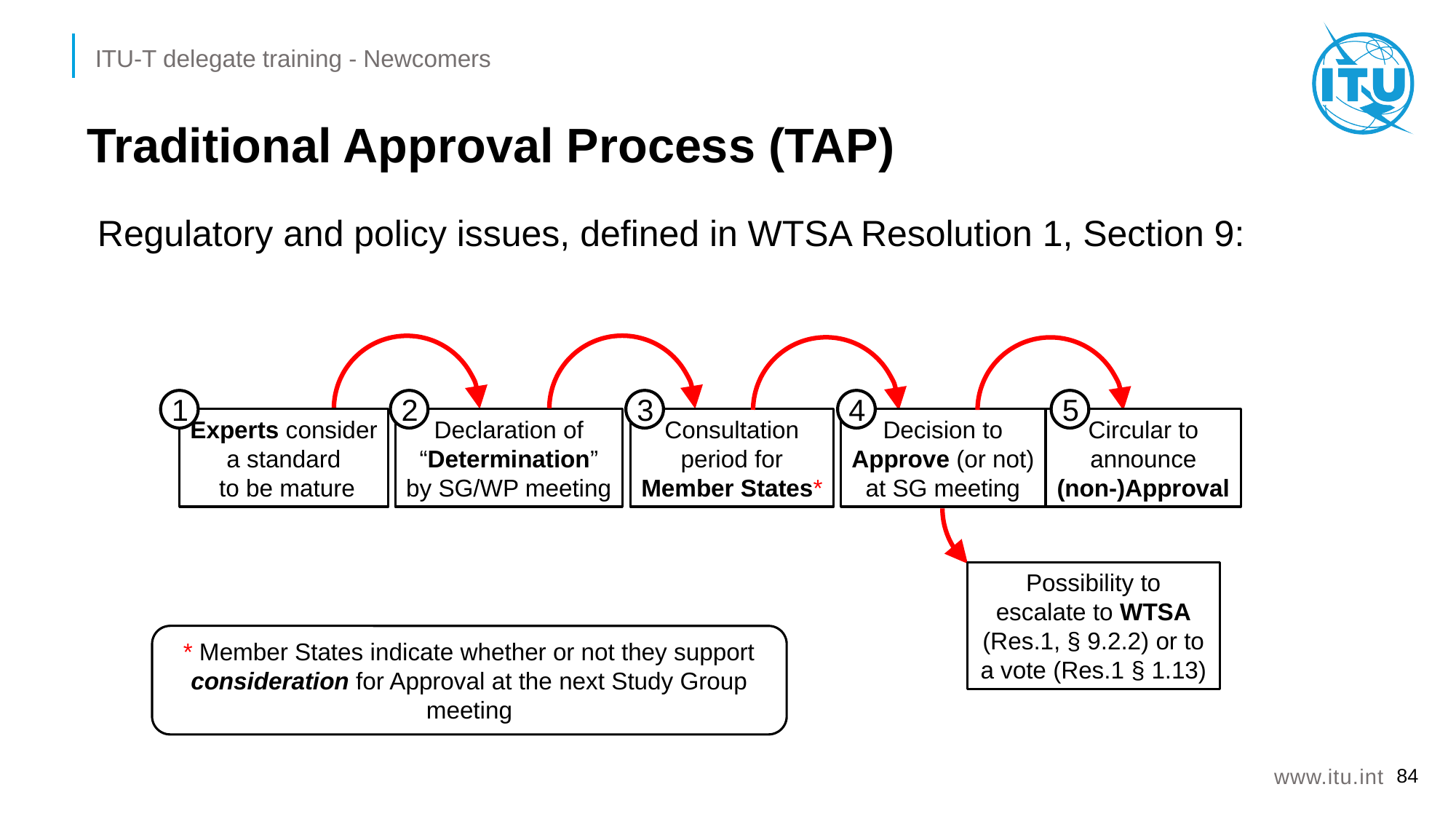

# Traditional Approval Process (TAP)
Regulatory and policy issues, defined in WTSA Resolution 1, Section 9:

Consultation
period for
Member States*
3

Declaration of
“Determination”
by SG/WP meeting
2

Decision to
Approve (or not)
at SG meeting
4

Circular to
announce
(non-)Approval
5

1

Experts consider
a standard
 to be mature

Possibility to
escalate to WTSA
(Res.1, § 9.2.2) or to a vote (Res.1 § 1.13)
* Member States indicate whether or not they support consideration for Approval at the next Study Group meeting